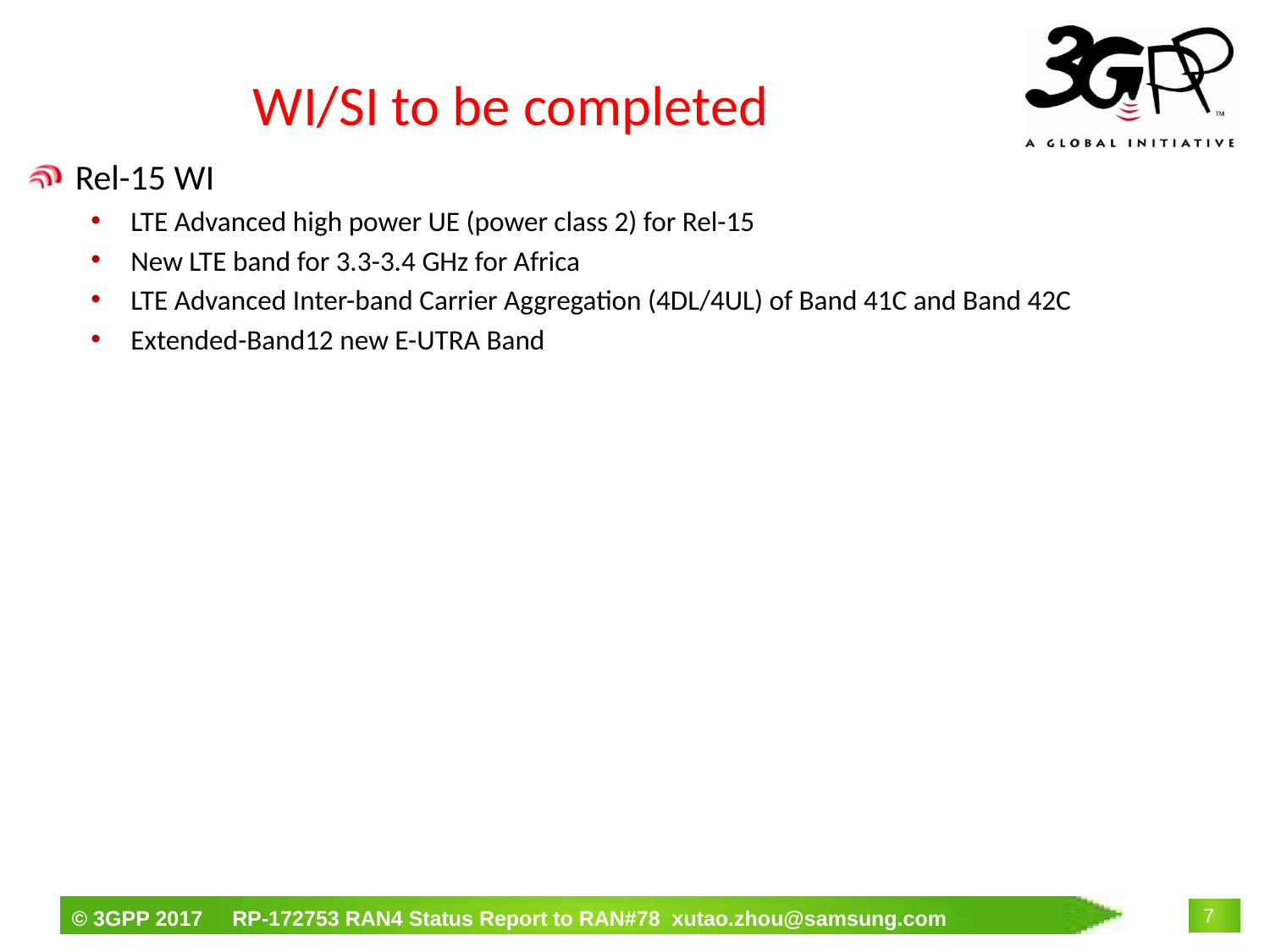

# WI/SI to be completed
Rel-15 WI
LTE Advanced high power UE (power class 2) for Rel-15
New LTE band for 3.3-3.4 GHz for Africa
LTE Advanced Inter-band Carrier Aggregation (4DL/4UL) of Band 41C and Band 42C
Extended-Band12 new E-UTRA Band